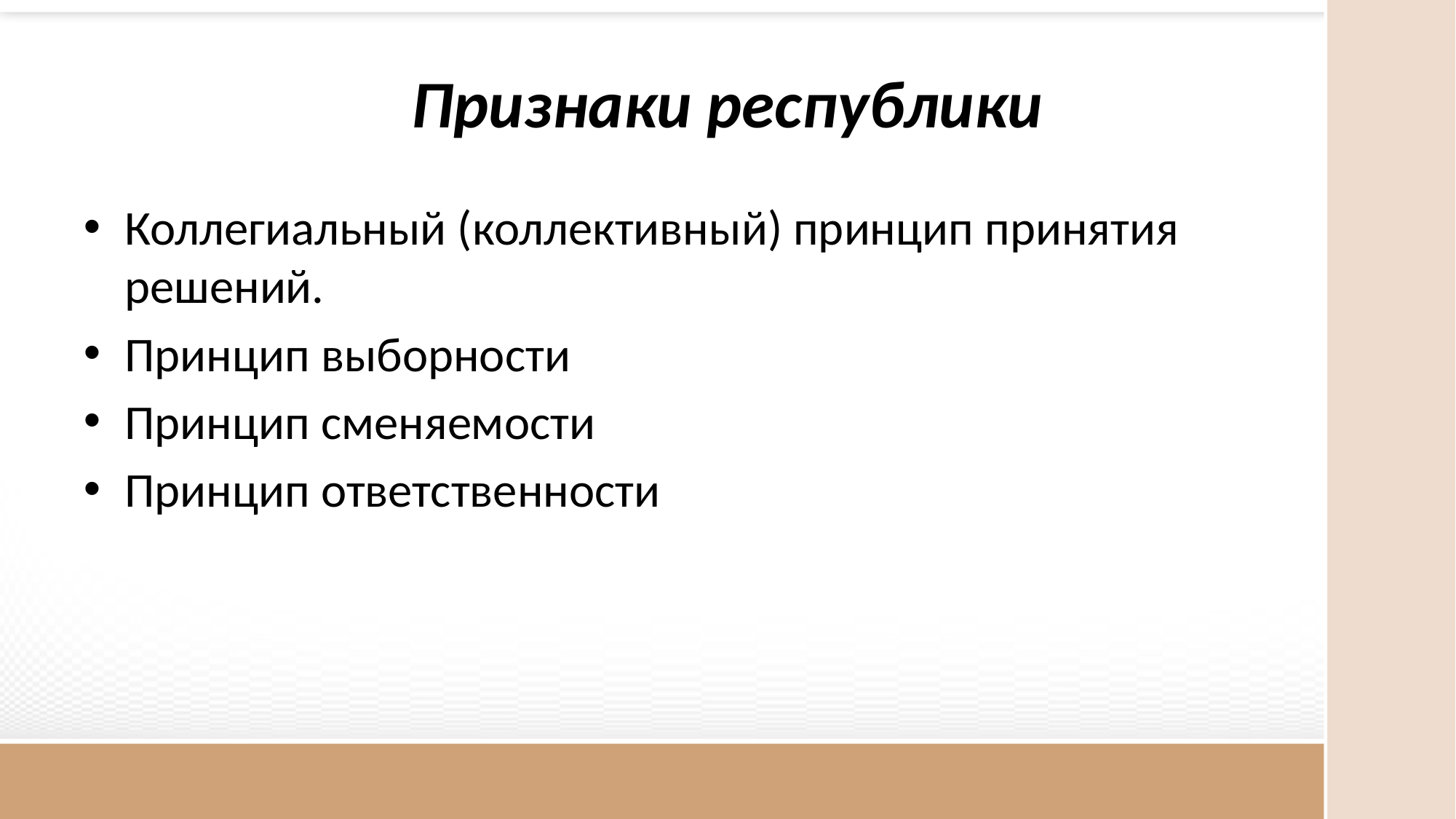

# Признаки республики
Коллегиальный (коллективный) принцип принятия решений.
Принцип выборности
Принцип сменяемости
Принцип ответственности